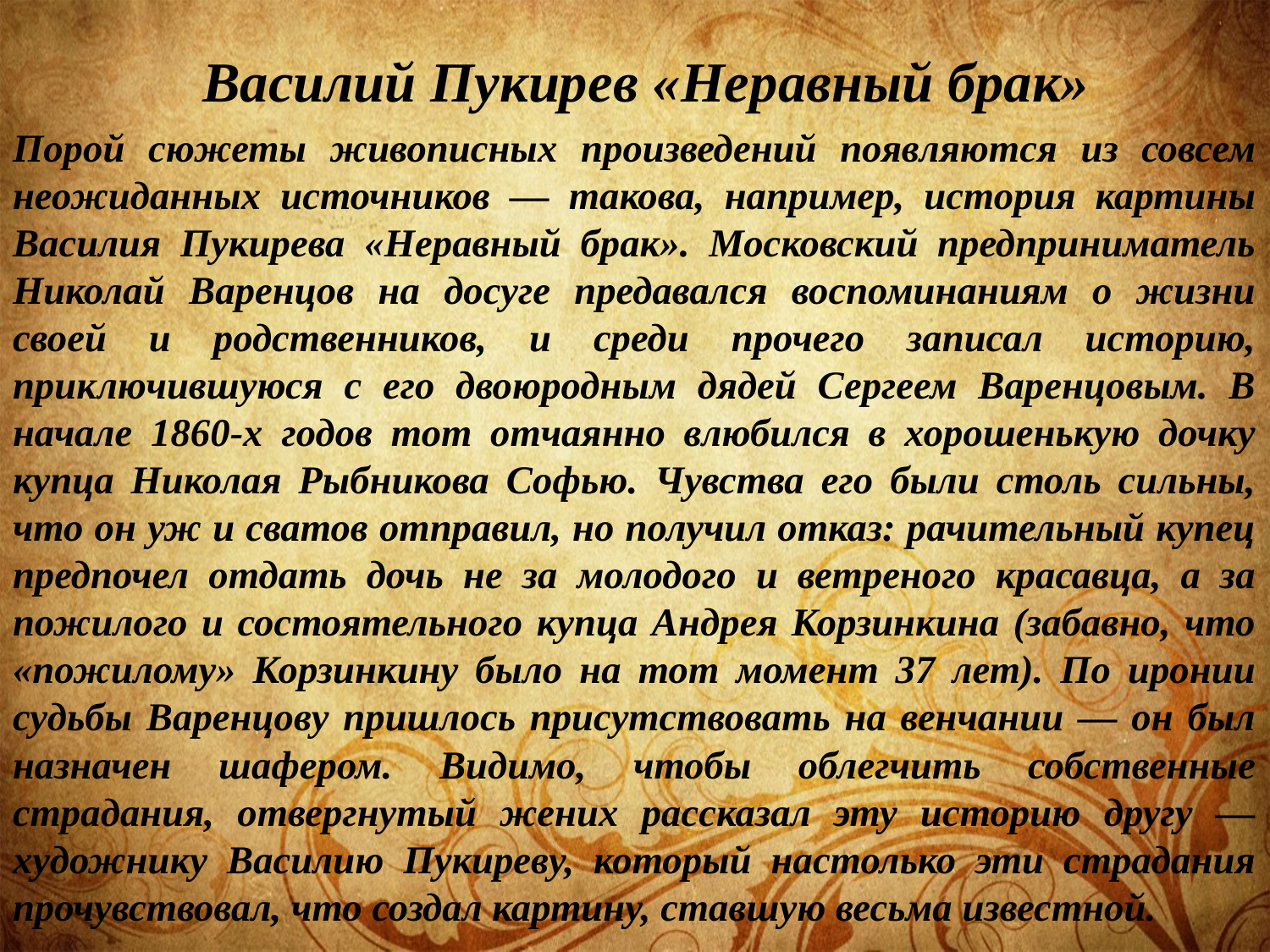

# Василий Пукирев «Неравный брак»
Порой сюжеты живописных произведений появляются из совсем неожиданных источников — такова, например, история картины Василия Пукирева «Неравный брак». Московский предприниматель Николай Варенцов на досуге предавался воспоминаниям о жизни своей и родственников, и среди прочего записал историю, приключившуюся с его двоюродным дядей Сергеем Варенцовым. В начале 1860-х годов тот отчаянно влюбился в хорошенькую дочку купца Николая Рыбникова Софью. Чувства его были столь сильны, что он уж и сватов отправил, но получил отказ: рачительный купец предпочел отдать дочь не за молодого и ветреного красавца, а за пожилого и состоятельного купца Андрея Корзинкина (забавно, что «пожилому» Корзинкину было на тот момент 37 лет). По иронии судьбы Варенцову пришлось присутствовать на венчании — он был назначен шафером. Видимо, чтобы облегчить собственные страдания, отвергнутый жених рассказал эту историю другу — художнику Василию Пукиреву, который настолько эти страдания прочувствовал, что создал картину, ставшую весьма известной.